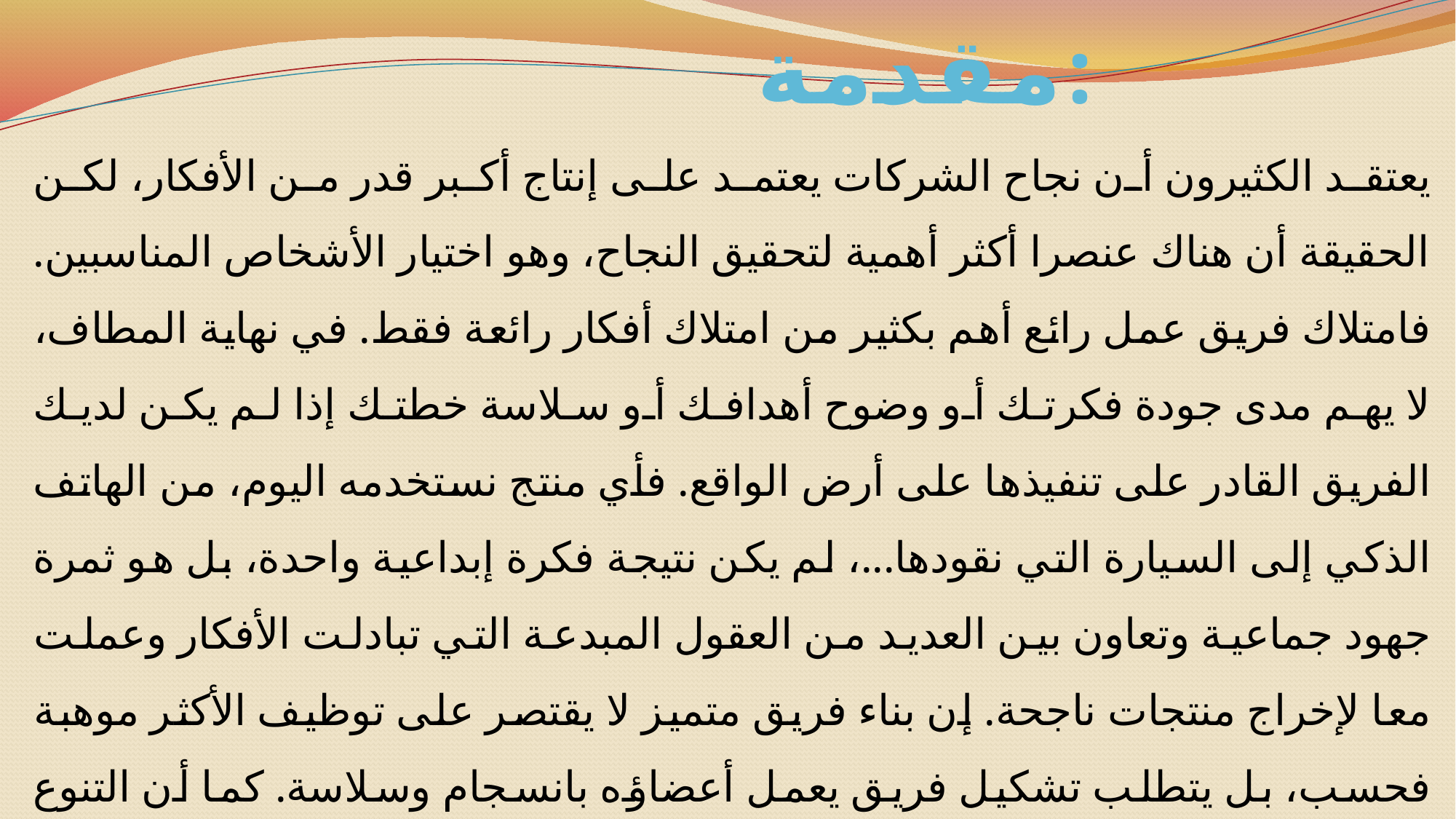

مقدمة:
يعتقد الكثيرون أن نجاح الشركات يعتمد على إنتاج أكبر قدر من الأفكار، لكن الحقيقة أن هناك عنصرا أكثر أهمية لتحقيق النجاح، وهو اختيار الأشخاص المناسبين. فامتلاك فريق عمل رائع أهم بكثير من امتلاك أفكار رائعة فقط. في نهاية المطاف، لا يهم مدى جودة فكرتك أو وضوح أهدافك أو سلاسة خطتك إذا لم يكن لديك الفريق القادر على تنفيذها على أرض الواقع. فأي منتج نستخدمه اليوم، من الهاتف الذكي إلى السيارة التي نقودها...، لم يكن نتيجة فكرة إبداعية واحدة، بل هو ثمرة جهود جماعية وتعاون بين العديد من العقول المبدعة التي تبادلت الأفكار وعملت معا لإخراج منتجات ناجحة. إن بناء فريق متميز لا يقتصر على توظيف الأكثر موهبة فحسب، بل يتطلب تشكيل فريق يعمل أعضاؤه بانسجام وسلاسة. كما أن التنوع يعد من أهم سمات الفرق الناجحة؛ فاختلاف الخلفيات والأفكار يسمح بتكامل الرؤى وإلهام الأفراد بعضهم بعضا، على عكس الفرق المتجانسة التي تضم أشخاصا يفكرون بالطريقة نفسها.